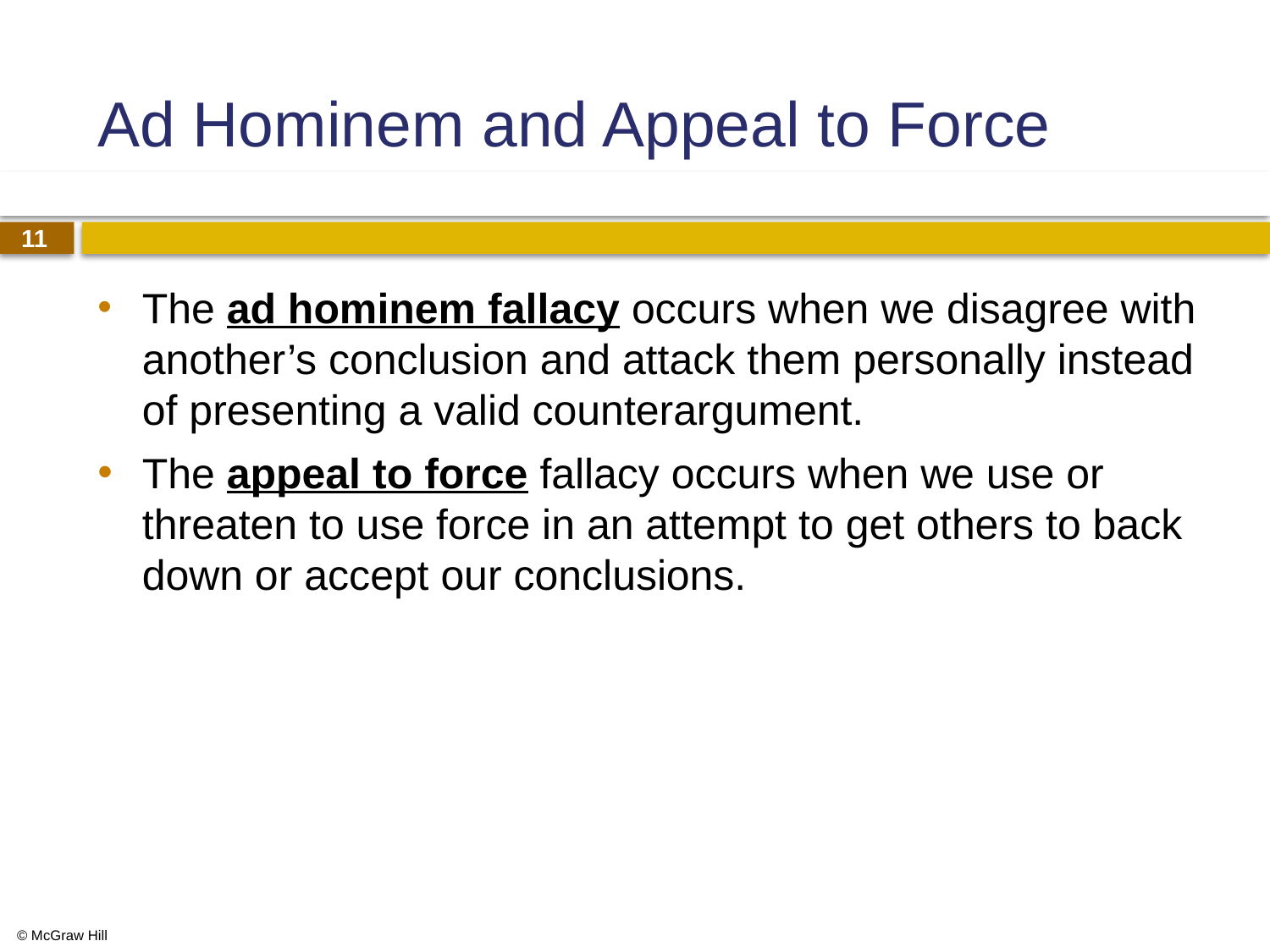

# Ad Hominem and Appeal to Force
The ad hominem fallacy occurs when we disagree with another’s conclusion and attack them personally instead of presenting a valid counterargument.
The appeal to force fallacy occurs when we use or threaten to use force in an attempt to get others to back down or accept our conclusions.